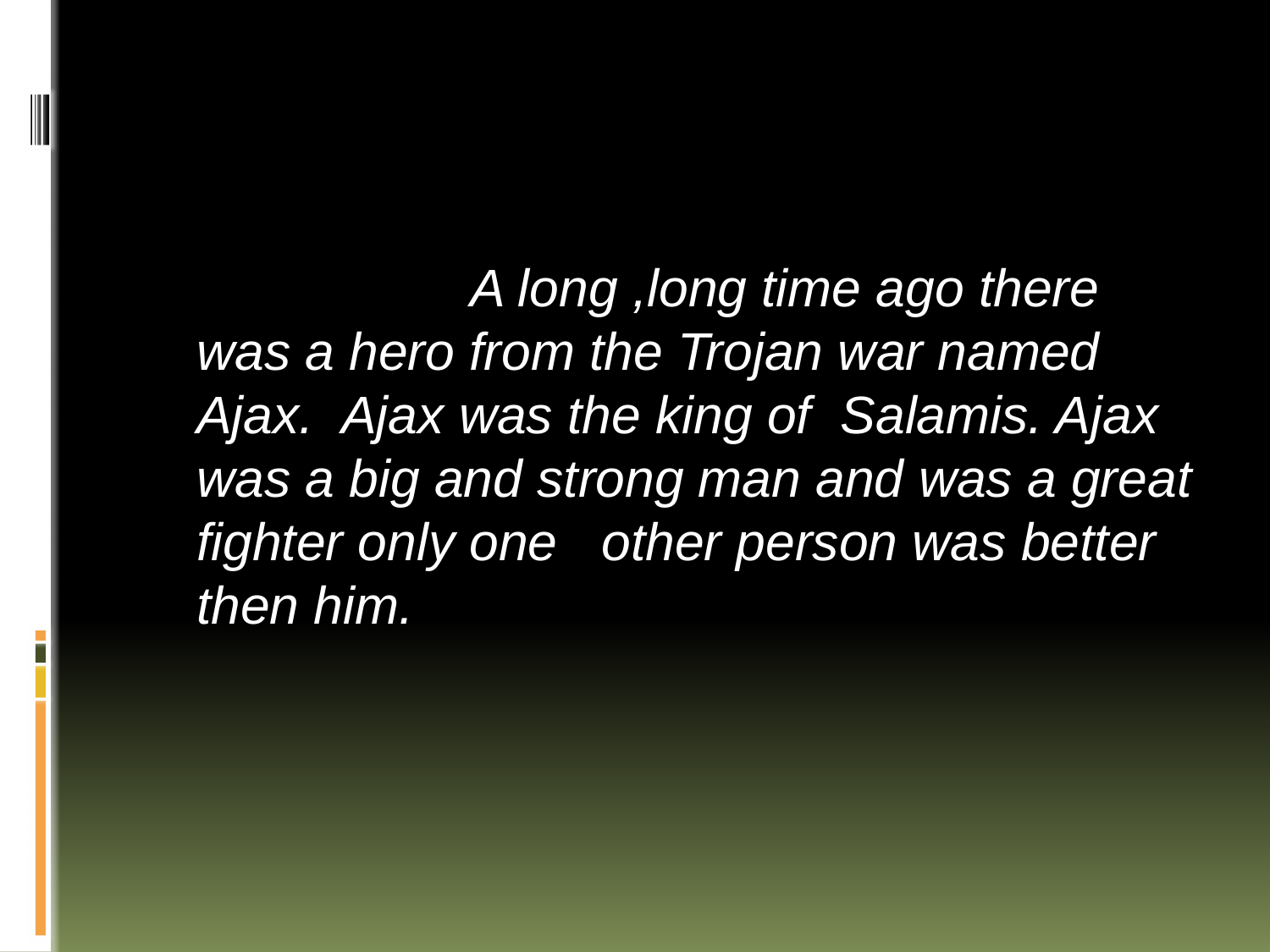

#
                      A long ,long time ago there was a hero from the Trojan war named Ajax.  Ajax was the king of  Salamis. Ajax was a big and strong man and was a great fighter only one   other person was better then him.